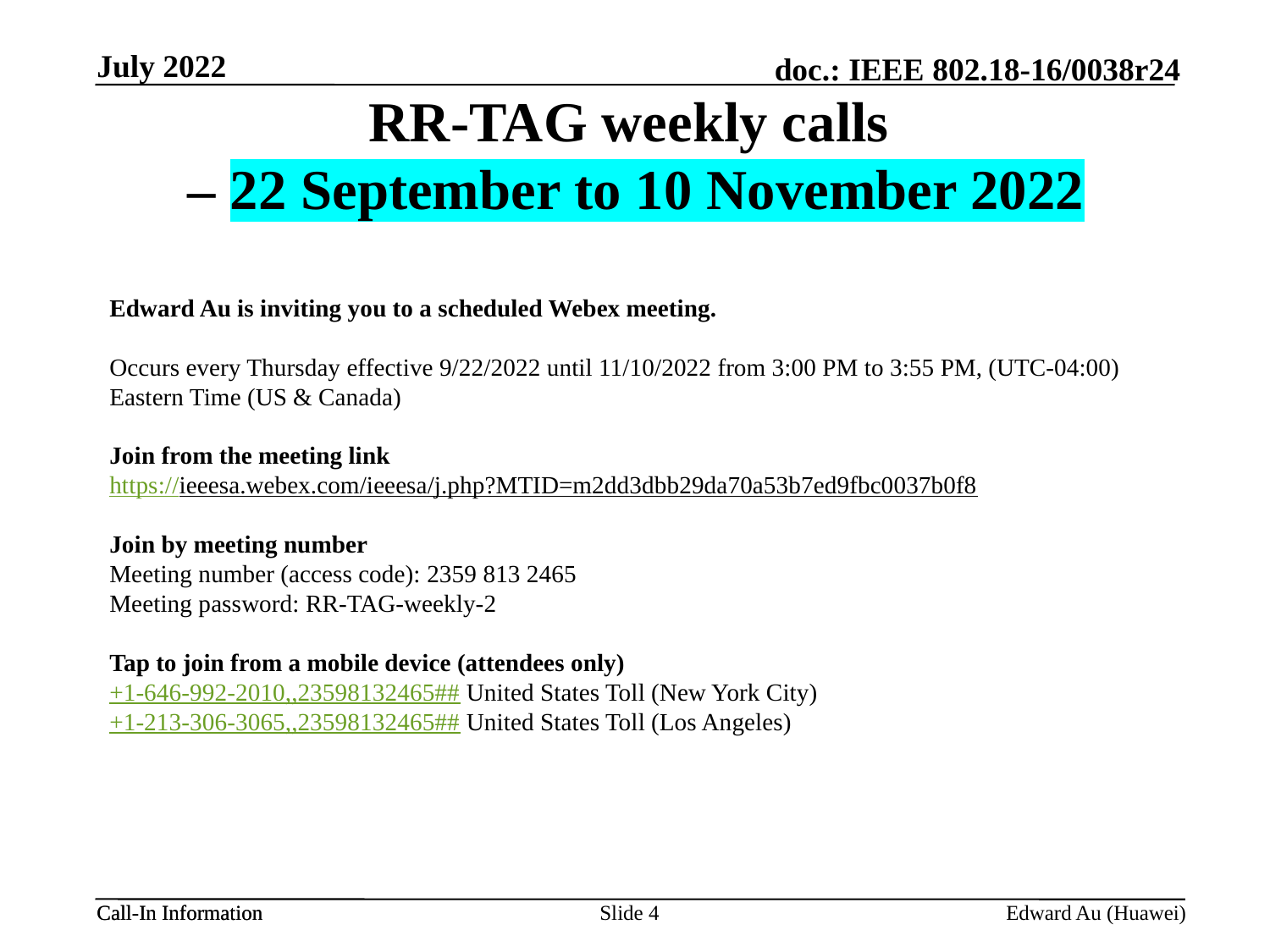

July 2022
# RR-TAG weekly calls – 22 September to 10 November 2022
Edward Au is inviting you to a scheduled Webex meeting.

Occurs every Thursday effective 9/22/2022 until 11/10/2022 from 3:00 PM to 3:55 PM, (UTC-04:00) Eastern Time (US & Canada)

Join from the meeting link
https://ieeesa.webex.com/ieeesa/j.php?MTID=m2dd3dbb29da70a53b7ed9fbc0037b0f8

Join by meeting number
Meeting number (access code): 2359 813 2465
Meeting password: RR-TAG-weekly-2

Tap to join from a mobile device (attendees only)
+1-646-992-2010,,23598132465## United States Toll (New York City)
+1-213-306-3065,,23598132465## United States Toll (Los Angeles)

Slide 4
Edward Au (Huawei)